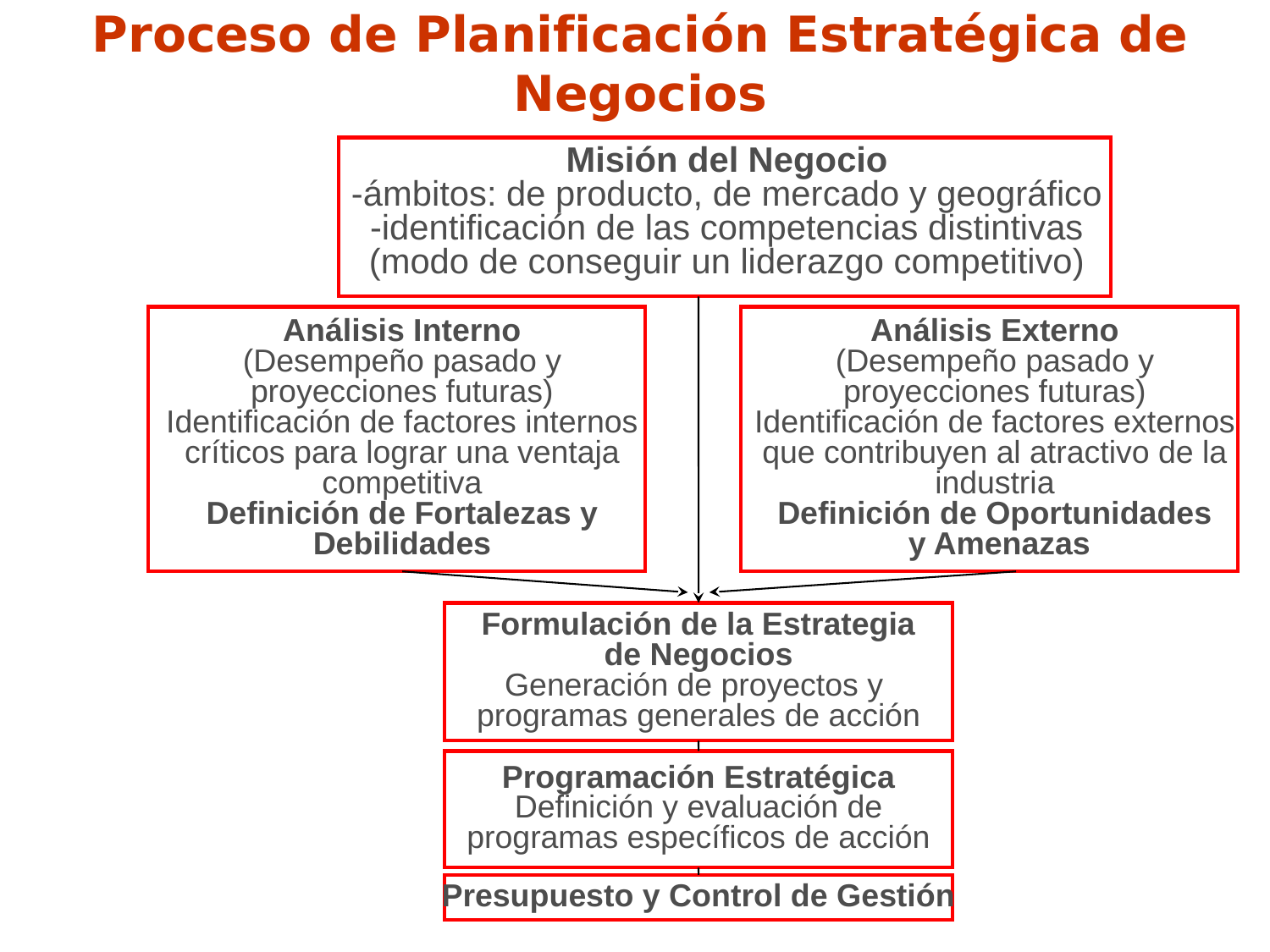

Proceso de Planificación Estratégica de Negocios

Misión del Negocio
-ámbitos: de producto, de mercado y geográfico
-identificación de las competencias distintivas
(modo de conseguir un liderazgo competitivo)

Análisis Interno
(Desempeño pasado y
proyecciones futuras)
Identificación de factores internos
críticos para lograr una ventaja
competitiva
Definición de Fortalezas y
Debilidades
Análisis Externo
(Desempeño pasado y
proyecciones futuras)
Identificación de factores externos
que contribuyen al atractivo de la
industria
Definición de Oportunidades
 y Amenazas

Formulación de la Estrategia
de Negocios
Generación de proyectos y
programas generales de acción

Programación Estratégica
Definición y evaluación de
programas específicos de acción

Presupuesto y Control de Gestión